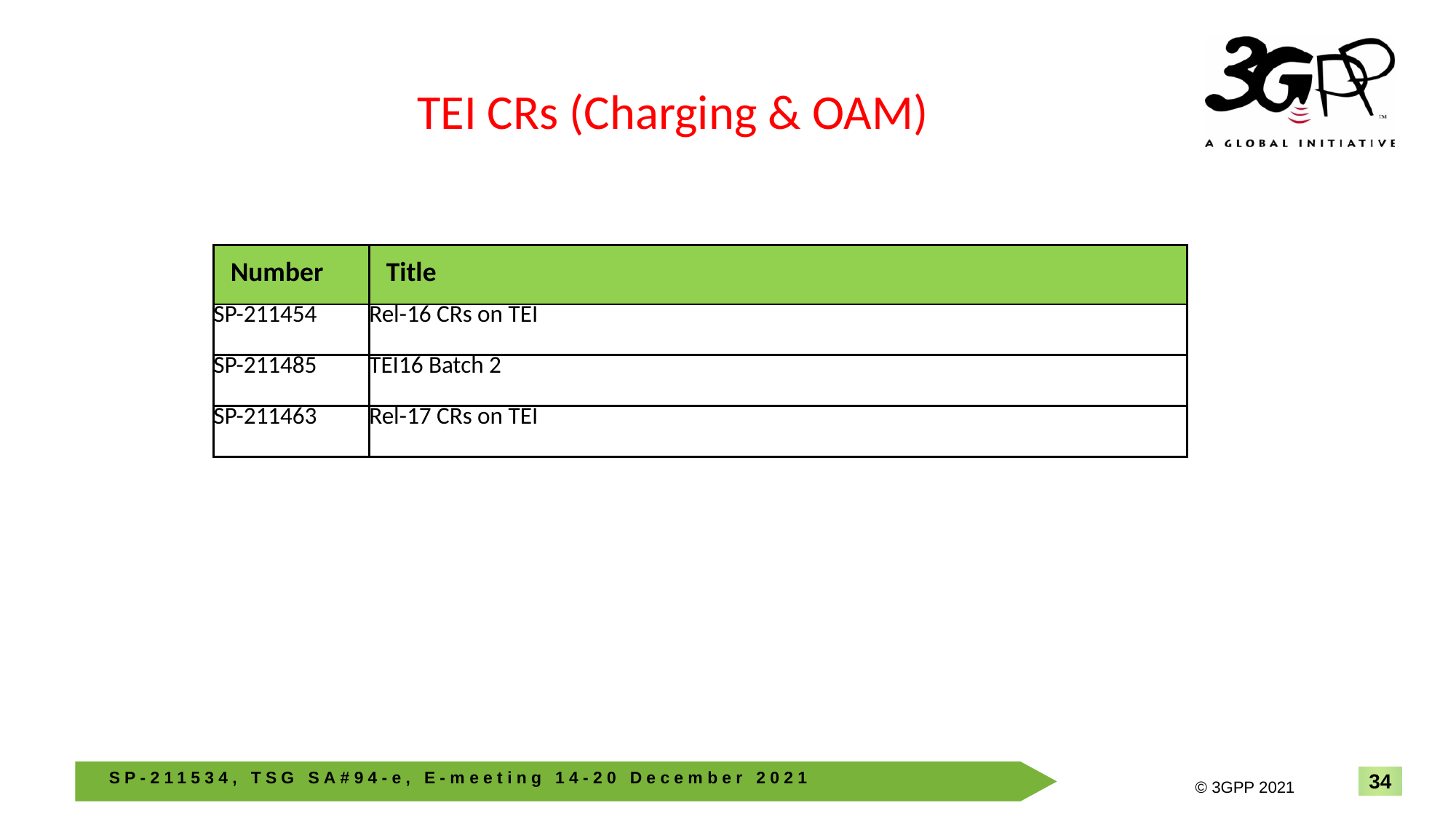

TEI CRs (Charging & OAM)

| Number | Title |
| --- | --- |
| SP-211454 | Rel-16 CRs on TEI |
| SP-211485 | TEI16 Batch 2 |
| SP-211463 | Rel-17 CRs on TEI |